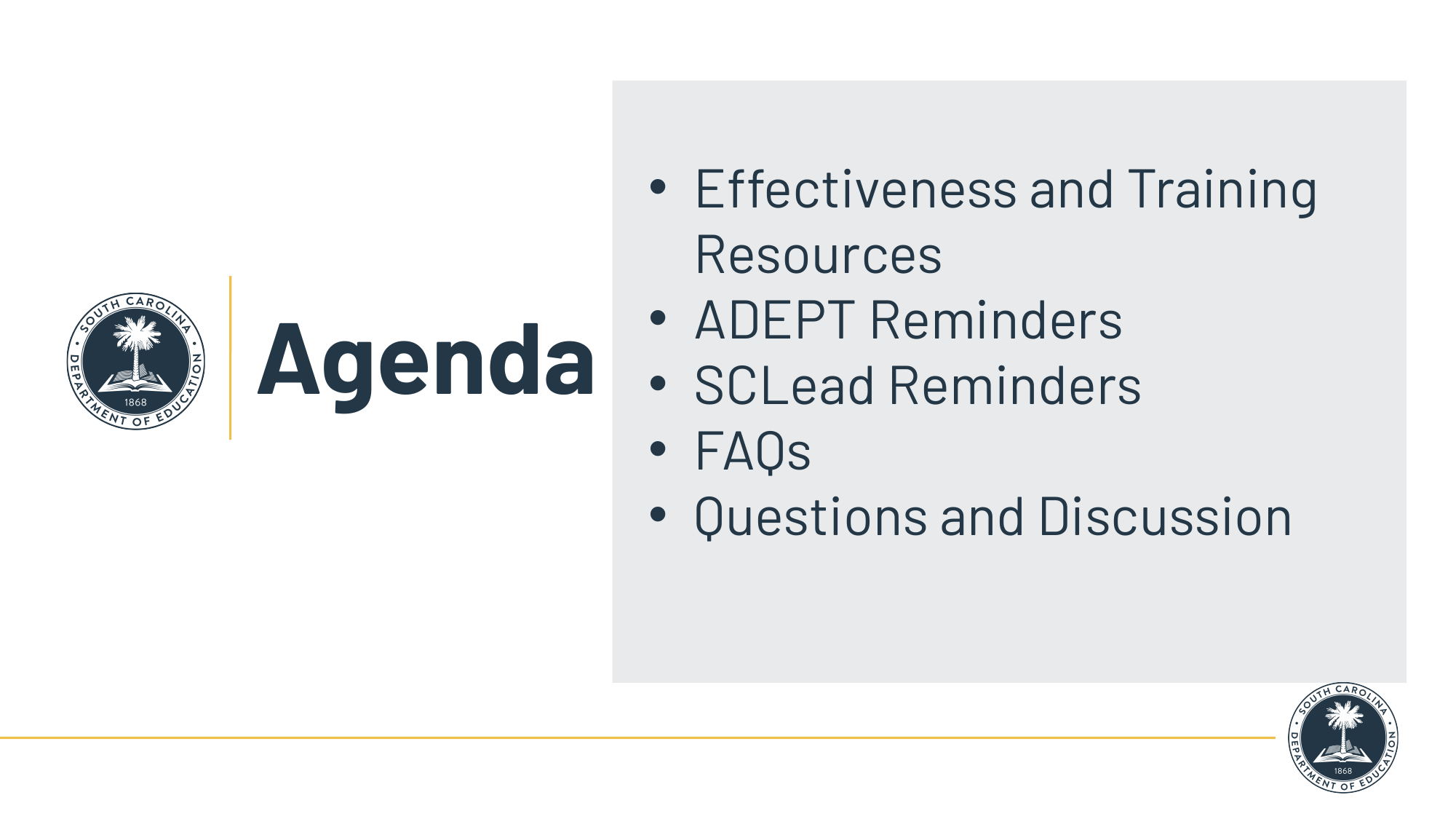

Effectiveness and Training Resources
ADEPT Reminders
SCLead Reminders
FAQs
Questions and Discussion

Agenda